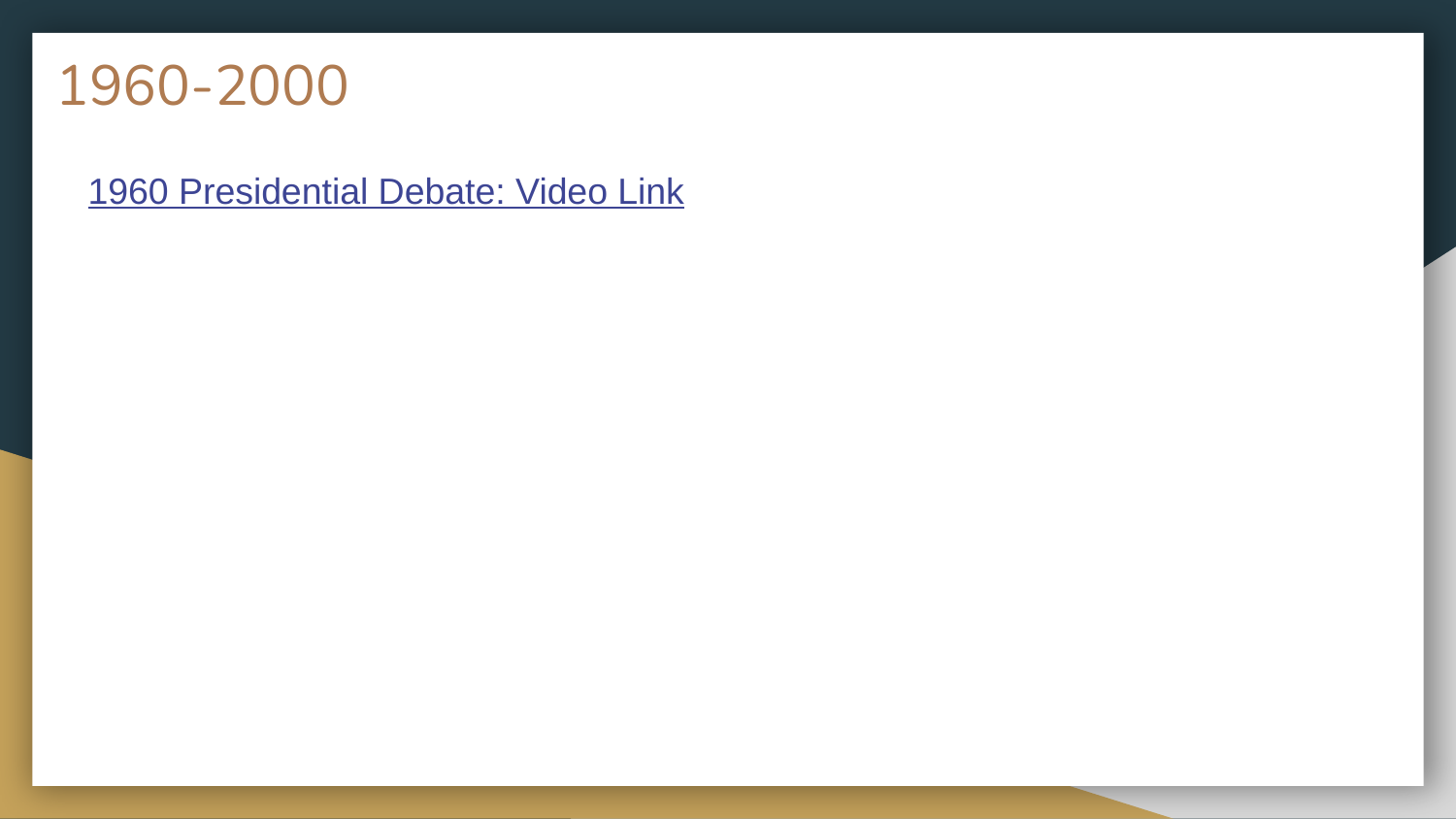

# 1960-2000
1960 Presidential Debate: Video Link